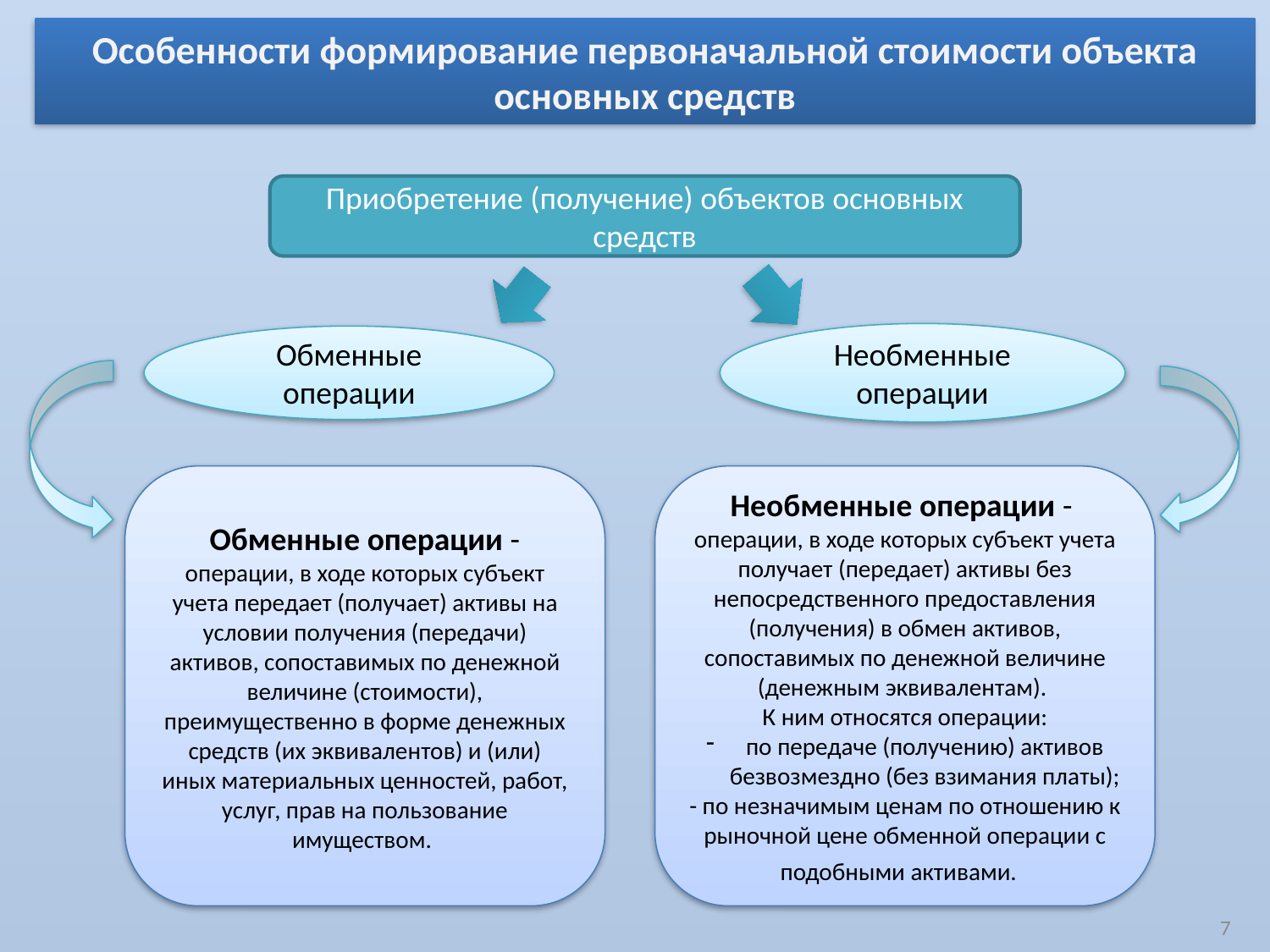

Особенности формирование первоначальной стоимости объекта основных средств
Приобретение (получение) объектов основных средств

Необменные операции
Обменные операции

Обменные операции - операции, в ходе которых субъект учета передает (получает) активы на условии получения (передачи) активов, сопоставимых по денежной величине (стоимости), преимущественно в форме денежных средств (их эквивалентов) и (или) иных материальных ценностей, работ, услуг, прав на пользование имуществом.
Необменные операции -
операции, в ходе которых субъект учета получает (передает) активы без непосредственного предоставления (получения) в обмен активов, сопоставимых по денежной величине (денежным эквивалентам).
К ним относятся операции:
по передаче (получению) активов безвозмездно (без взимания платы);
- по незначимым ценам по отношению к рыночной цене обменной операции с подобными активами.
7